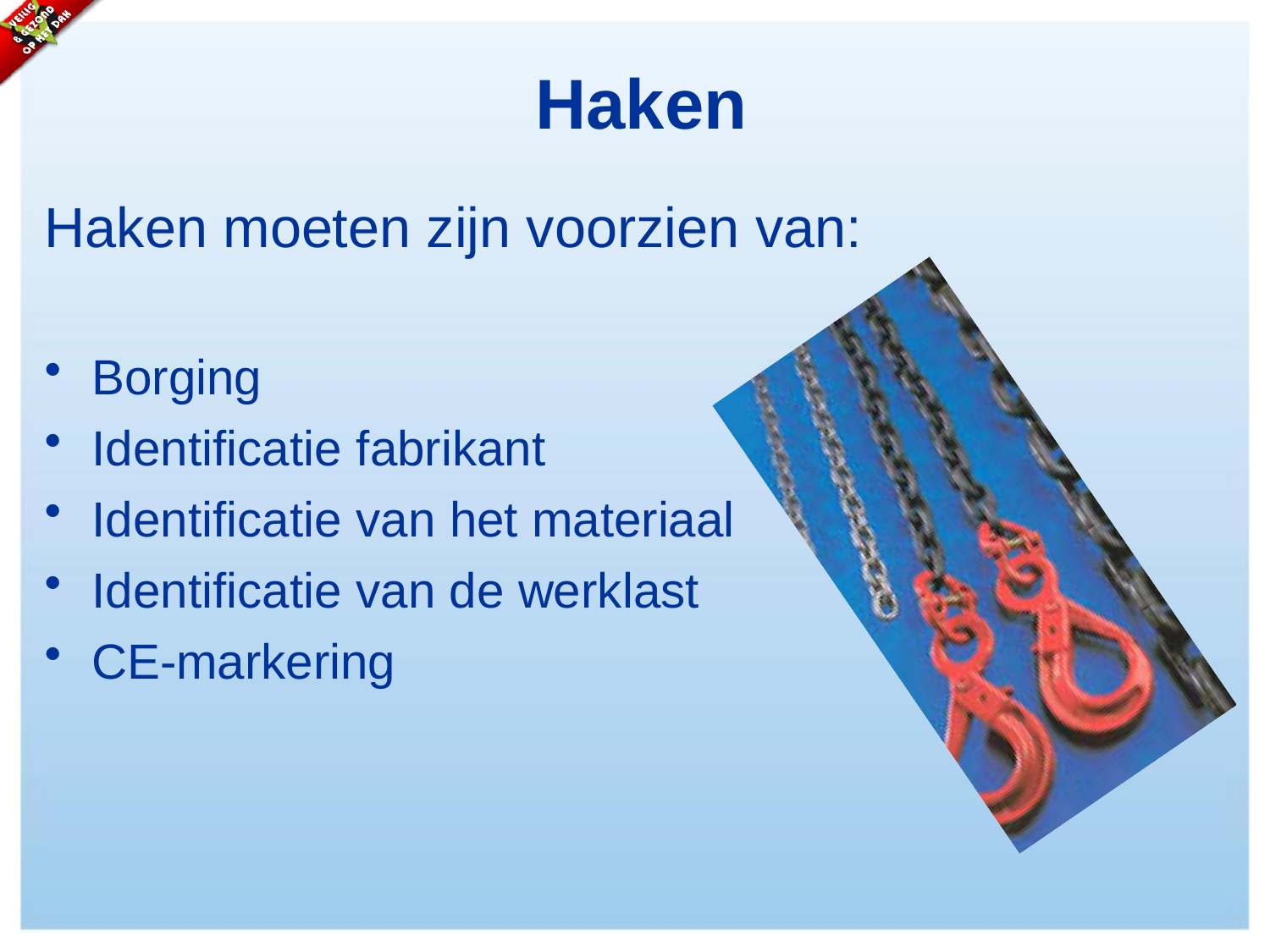

# Haken
Haken moeten zijn voorzien van:

Borging
Identificatie fabrikant
Identificatie van het materiaal
Identificatie van de werklast
CE-markering